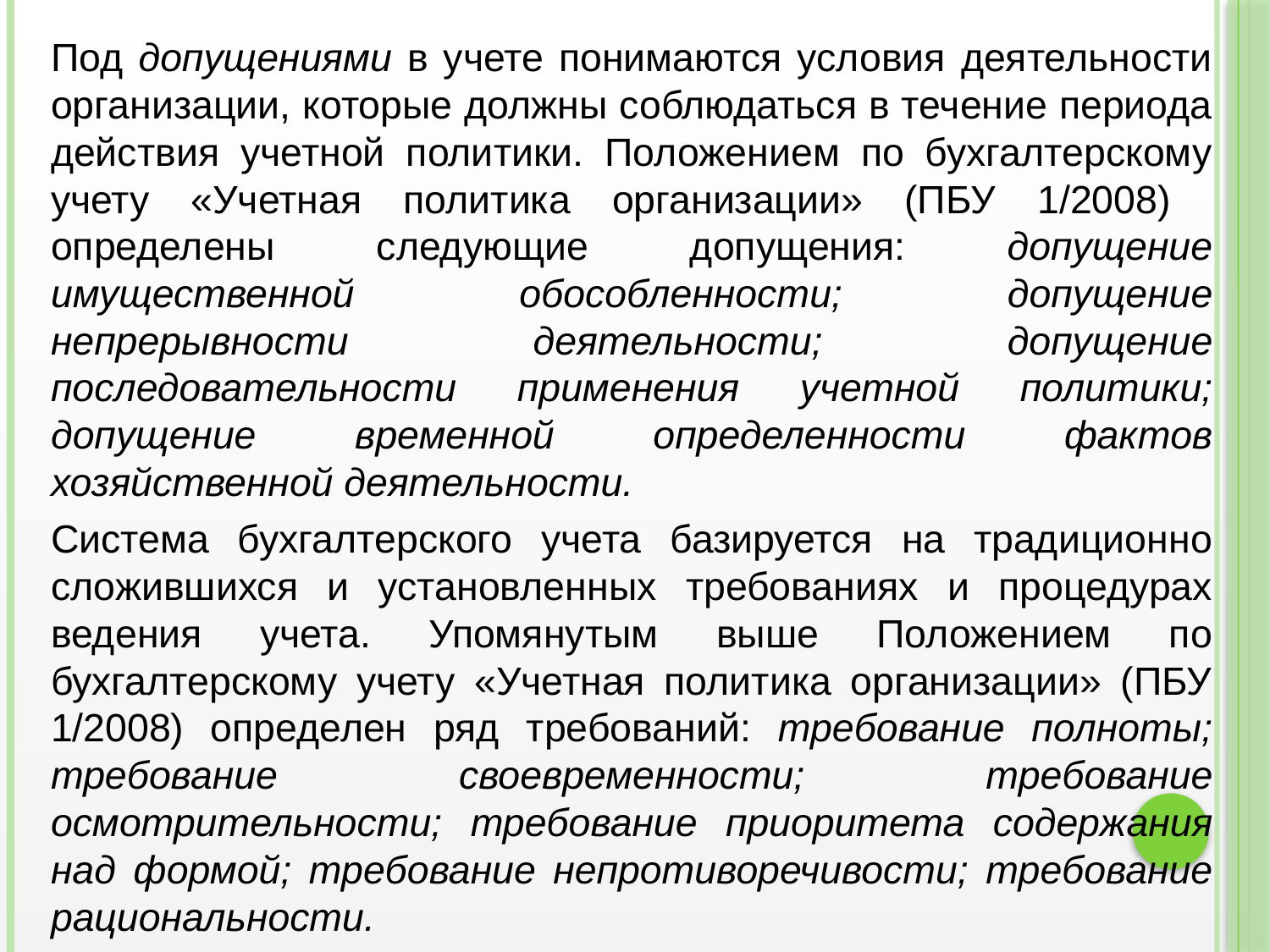

Под допущениями в учете понимаются условия деятельности организации, которые должны соблюдаться в течение периода действия учетной политики. Положением по бухгалтерскому учету «Учетная политика организации» (ПБУ 1/2008)  определены следующие допущения: допущение имущественной обособленности; допущение непрерывности деятельности; допущение последовательности применения учетной политики; допущение временной определенности фактов хозяйственной деятельности.
		Система бухгалтерского учета базируется на традиционно сложившихся и установленных требованиях и процедурах ведения учета. Упомянутым выше Положением по бухгалтерскому учету «Учетная политика организации» (ПБУ 1/2008) определен ряд требований: требование полноты; требование своевременности; требование осмотрительности; требование приоритета содержания над формой; требование непротиворечивости; требование рациональности.